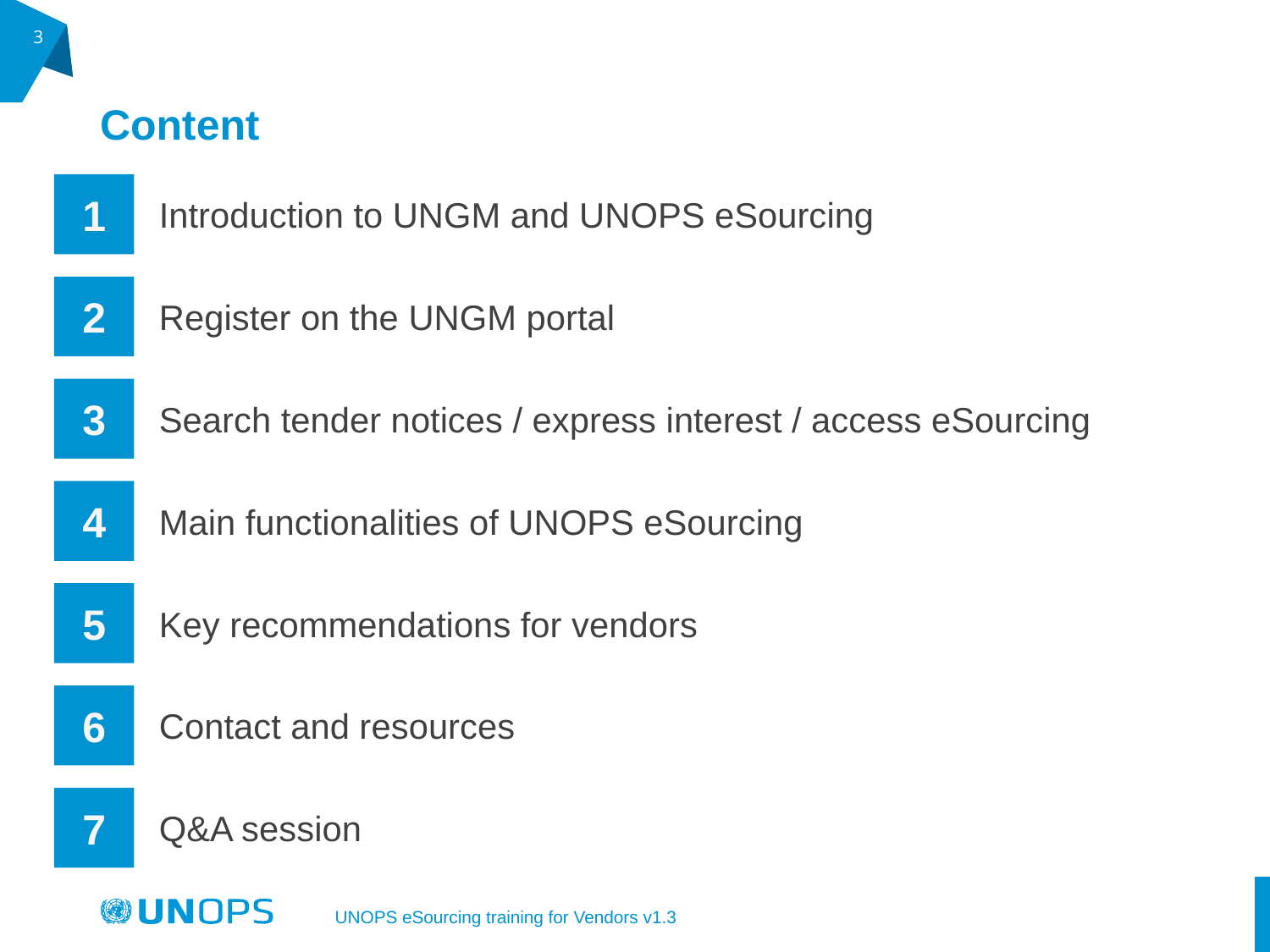

3
# Content
1
Introduction to UNGM and UNOPS eSourcing
2
Register on the UNGM portal
3
Search tender notices / express interest / access eSourcing
4
Main functionalities of UNOPS eSourcing
5
Key recommendations for vendors
6
Contact and resources
7
Q&A session
UNOPS eSourcing training for Vendors v1.3